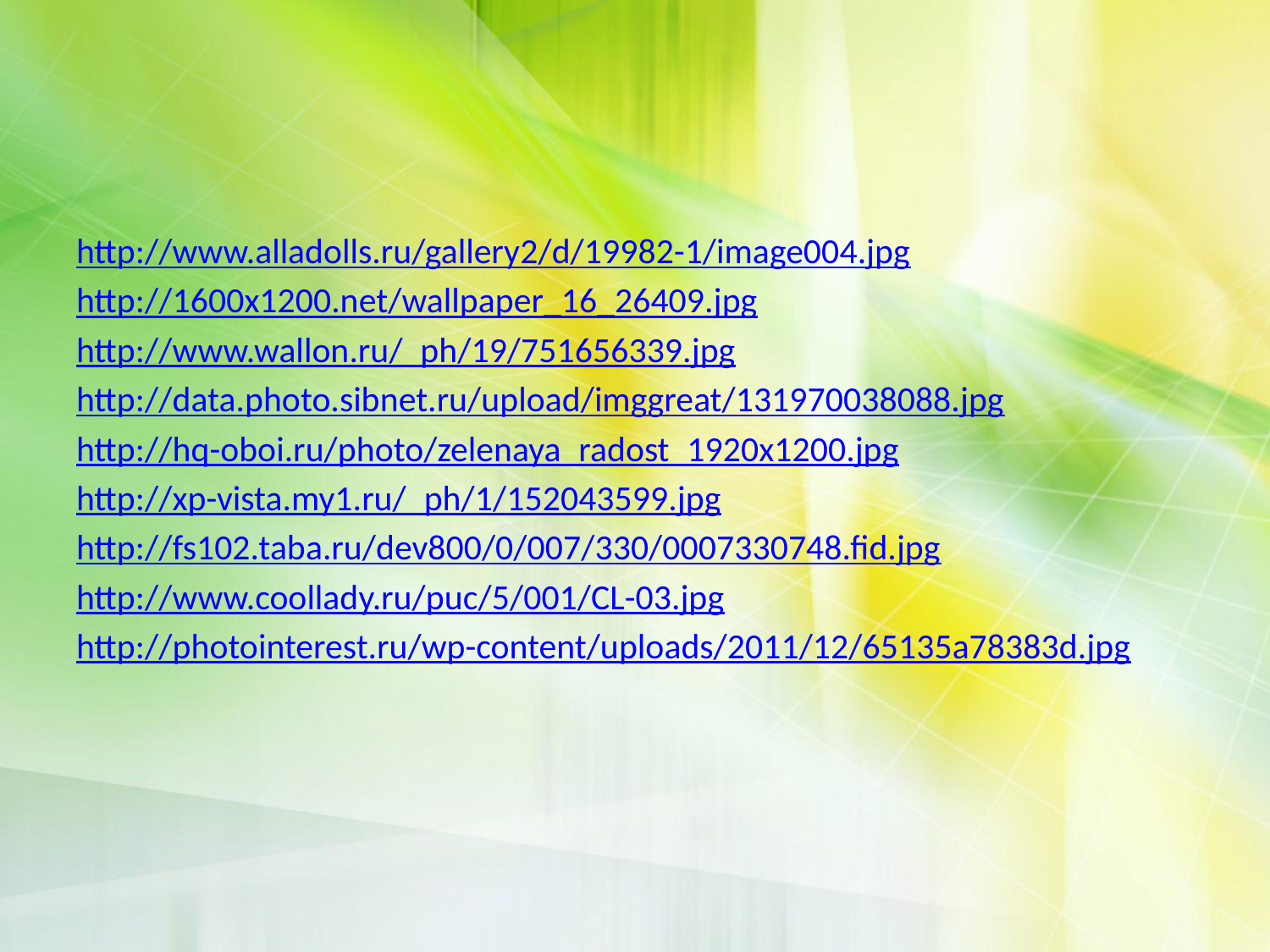

#
http://www.alladolls.ru/gallery2/d/19982-1/image004.jpg
http://1600x1200.net/wallpaper_16_26409.jpg
http://www.wallon.ru/_ph/19/751656339.jpg
http://data.photo.sibnet.ru/upload/imggreat/131970038088.jpg
http://hq-oboi.ru/photo/zelenaya_radost_1920x1200.jpg
http://xp-vista.my1.ru/_ph/1/152043599.jpg
http://fs102.taba.ru/dev800/0/007/330/0007330748.fid.jpg
http://www.coollady.ru/puc/5/001/CL-03.jpg
http://photointerest.ru/wp-content/uploads/2011/12/65135a78383d.jpg